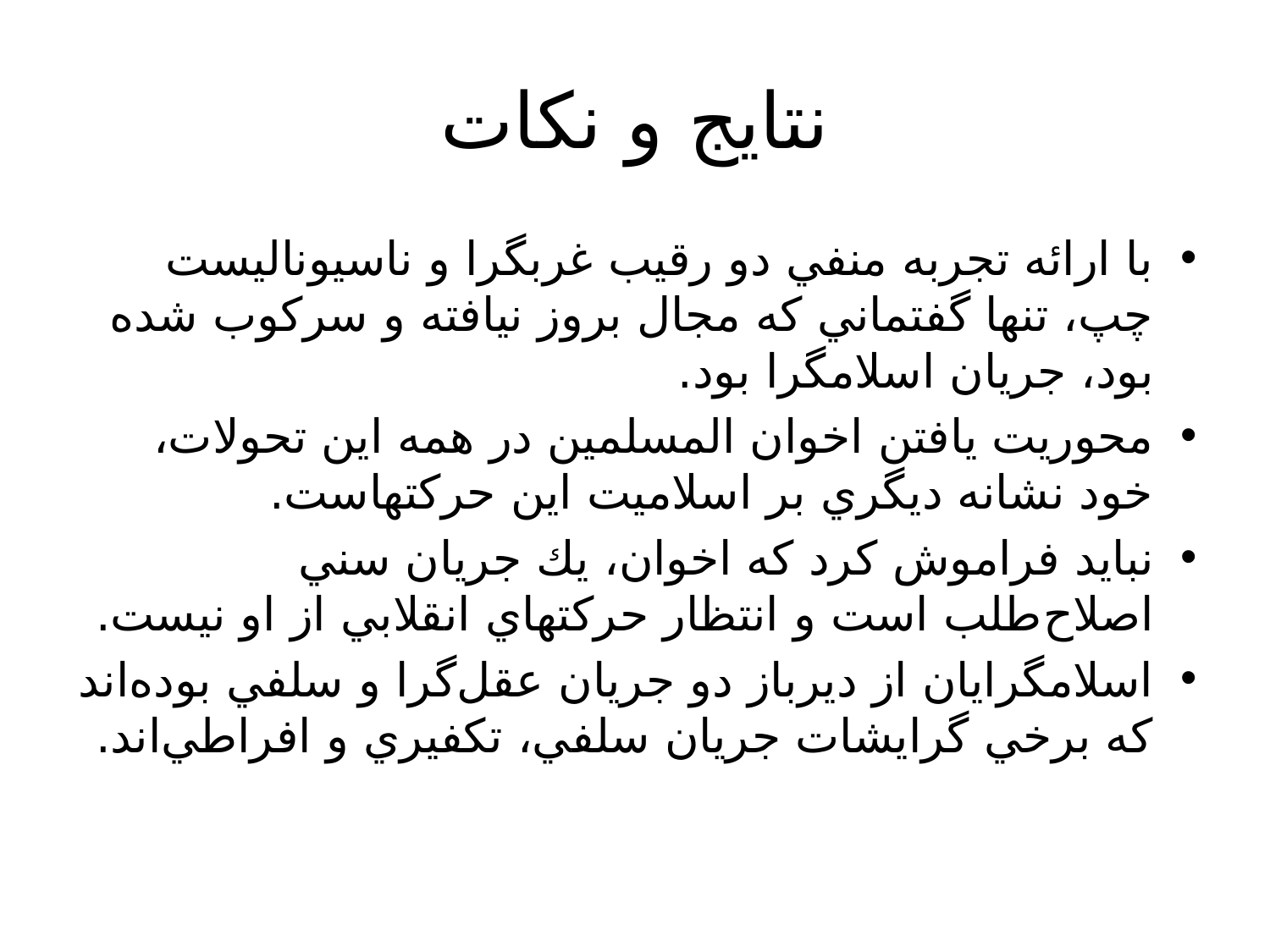

# نتايج و نكات
با ارائه تجربه منفي دو رقيب غربگرا و ناسيوناليست چپ، تنها گفتماني كه مجال بروز نيافته و سركوب شده بود، جريان اسلامگرا بود.
محوريت يافتن اخوان المسلمين در همه اين تحولات، خود نشانه ديگري بر اسلاميت اين حركتهاست.
نبايد فراموش كرد كه اخوان، يك جريان سني اصلاح‌طلب است و انتظار حركتهاي انقلابي از او نيست.
اسلامگرايان از ديرباز دو جريان عقل‌‌گرا و سلفي بوده‌اند كه برخي گرايشات جريان سلفي، تكفيري و افراطي‌اند.